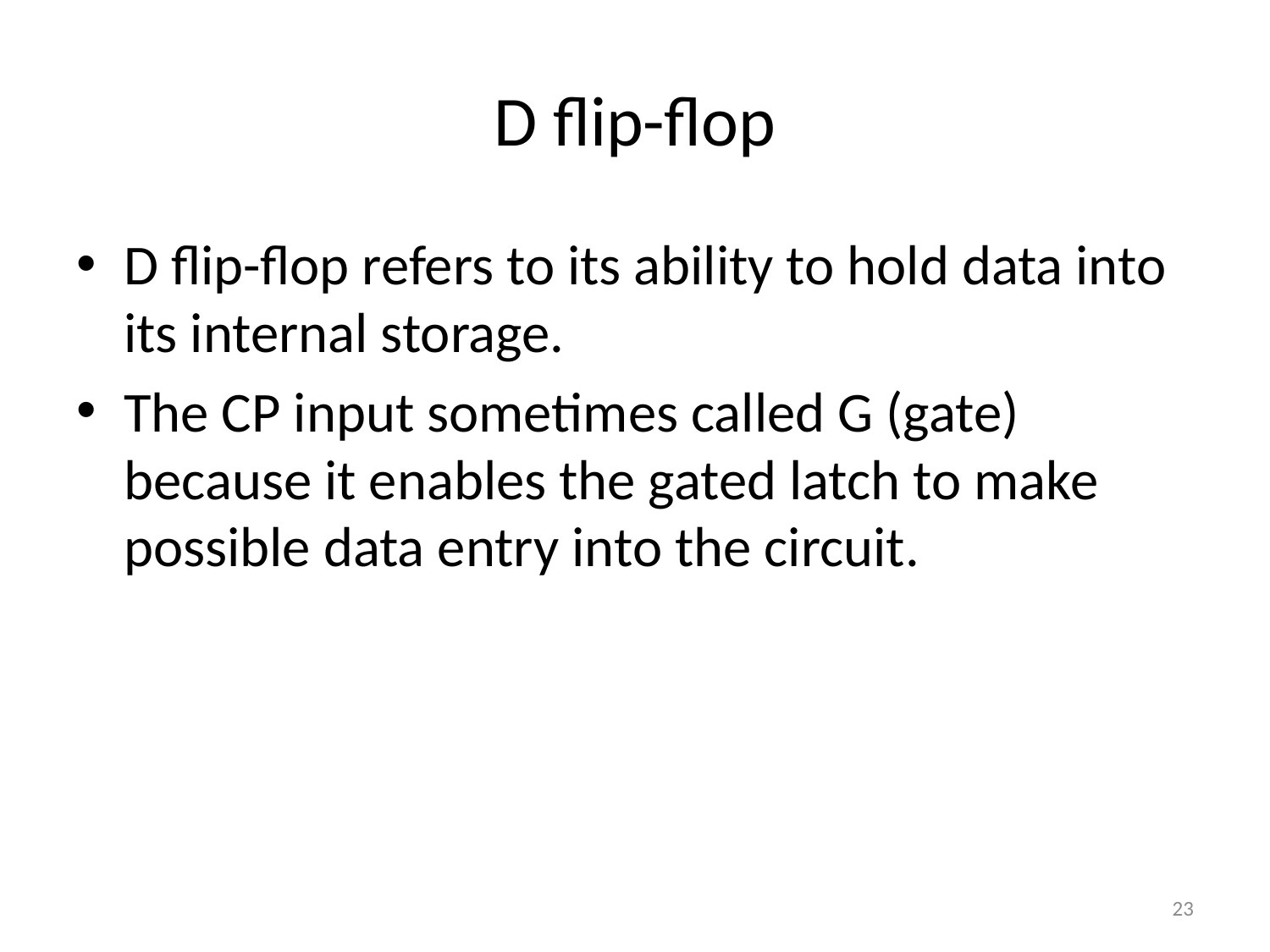

# D flip-flop
D flip-flop refers to its ability to hold data into its internal storage.
The CP input sometimes called G (gate) because it enables the gated latch to make possible data entry into the circuit.
23